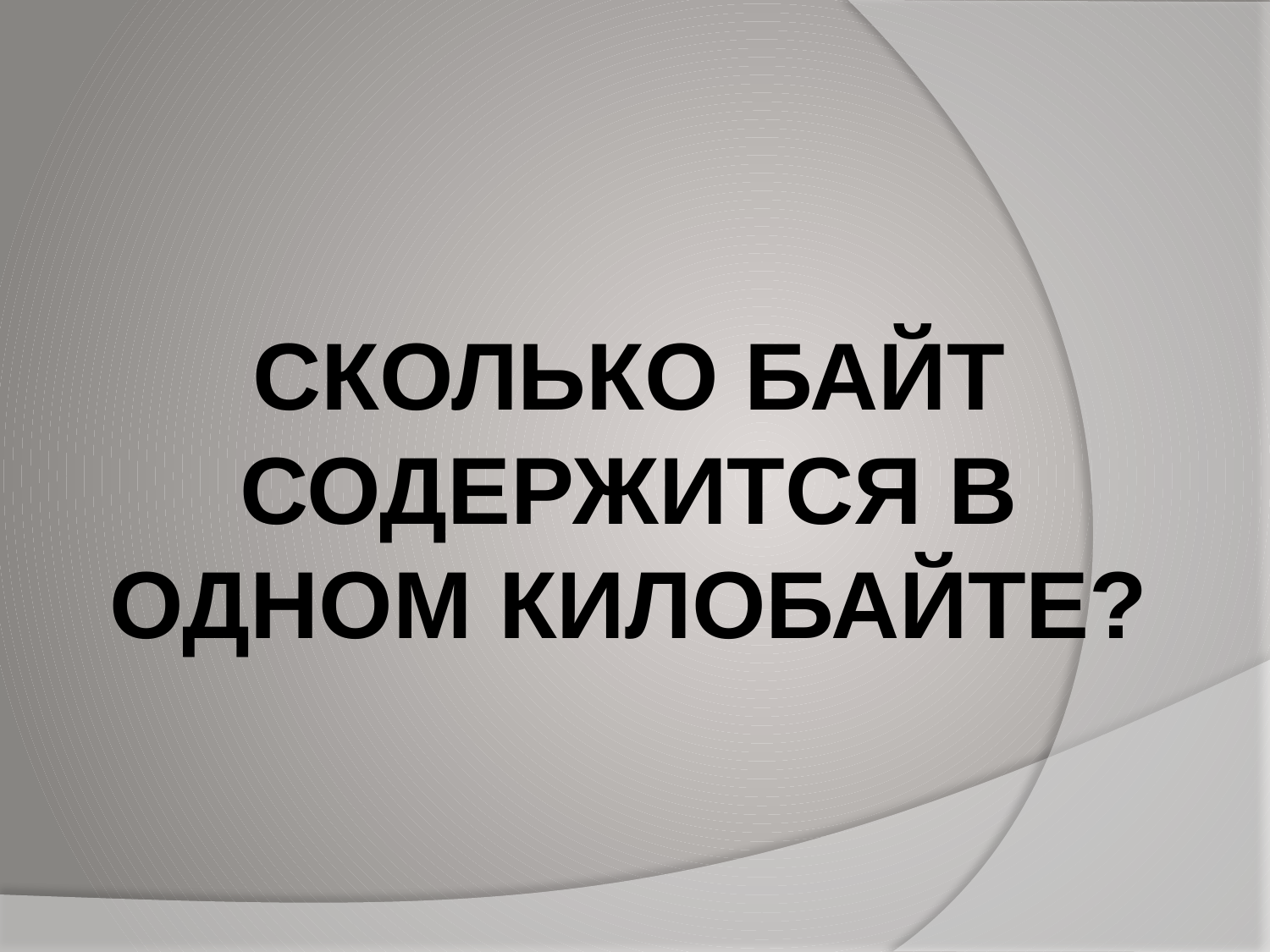

# СКОЛЬКО БАЙТ СОДЕРЖИТСЯ В ОДНОМ КИЛОБАЙТЕ?